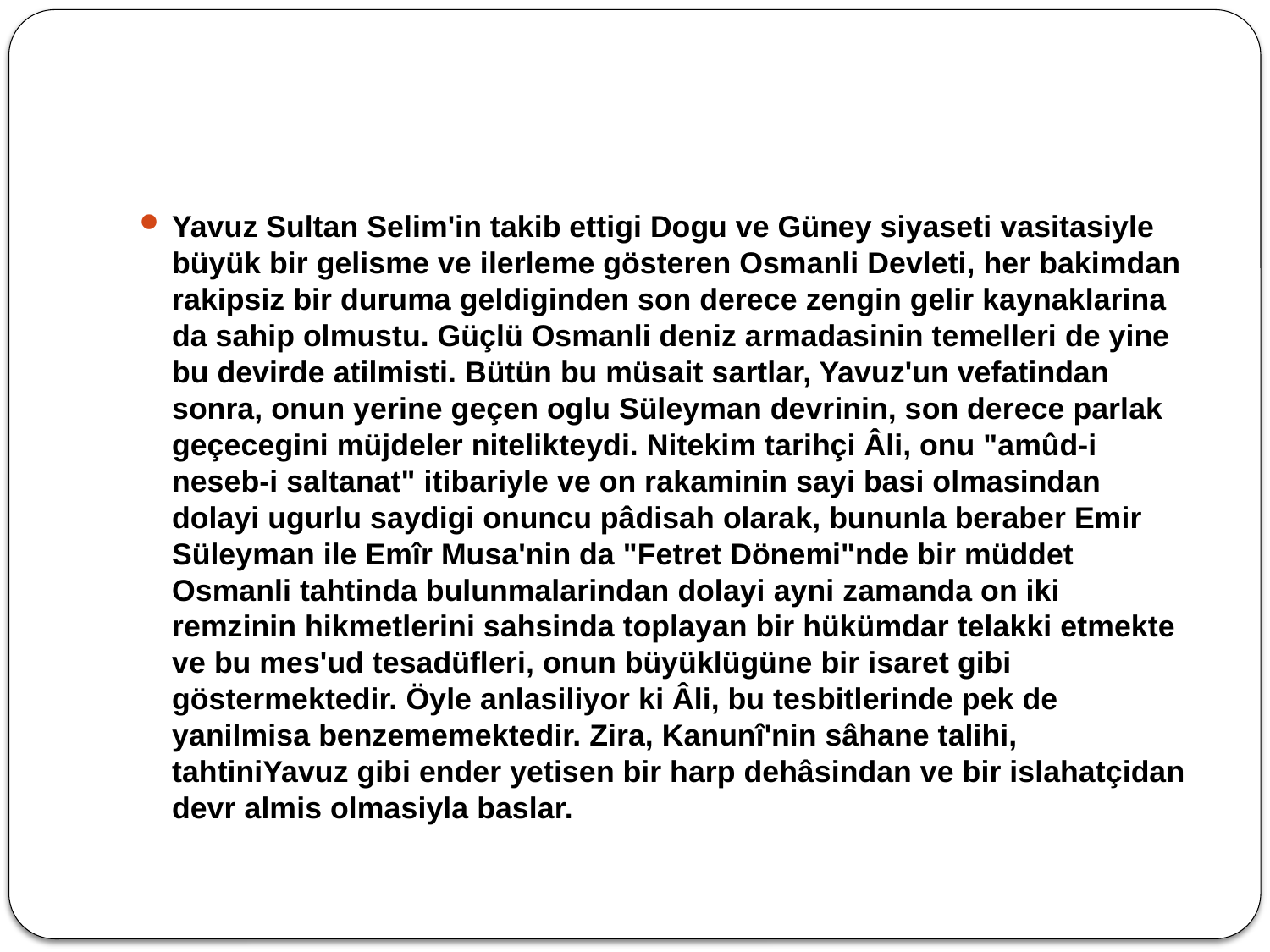

#
Yavuz Sultan Selim'in takib ettigi Dogu ve Güney siyaseti vasitasiyle büyük bir gelisme ve ilerleme gösteren Osmanli Devleti, her bakimdan rakipsiz bir duruma geldiginden son derece zengin gelir kaynaklarina da sahip olmustu. Güçlü Osmanli deniz armadasinin temelleri de yine bu devirde atilmisti. Bütün bu müsait sartlar, Yavuz'un vefatindan sonra, onun yerine geçen oglu Süleyman devrinin, son derece parlak geçecegini müjdeler nitelikteydi. Nitekim tarihçi Âli, onu "amûd-i neseb-i saltanat" itibariyle ve on rakaminin sayi basi olmasindan dolayi ugurlu saydigi onuncu pâdisah olarak, bununla beraber Emir Süleyman ile Emîr Musa'nin da "Fetret Dönemi"nde bir müddet Osmanli tahtinda bulunmalarindan dolayi ayni zamanda on iki remzinin hikmetlerini sahsinda toplayan bir hükümdar telakki etmekte ve bu mes'ud tesadüfleri, onun büyüklügüne bir isaret gibi göstermektedir. Öyle anlasiliyor ki Âli, bu tesbitlerinde pek de yanilmisa benzememektedir. Zira, Kanunî'nin sâhane talihi, tahtiniYavuz gibi ender yetisen bir harp dehâsindan ve bir islahatçidan devr almis olmasiyla baslar.